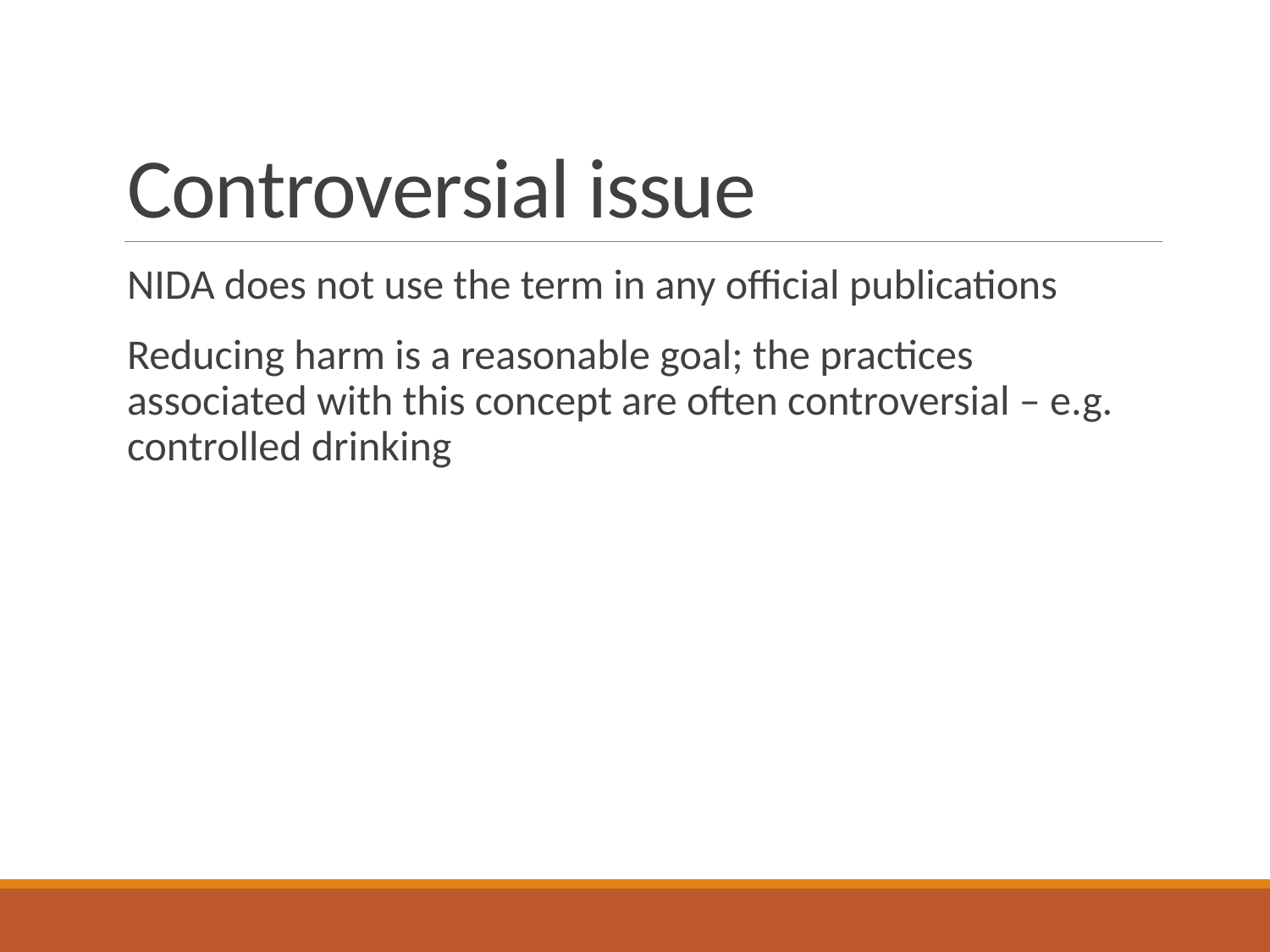

# Controversial issue
NIDA does not use the term in any official publications
Reducing harm is a reasonable goal; the practices associated with this concept are often controversial – e.g. controlled drinking